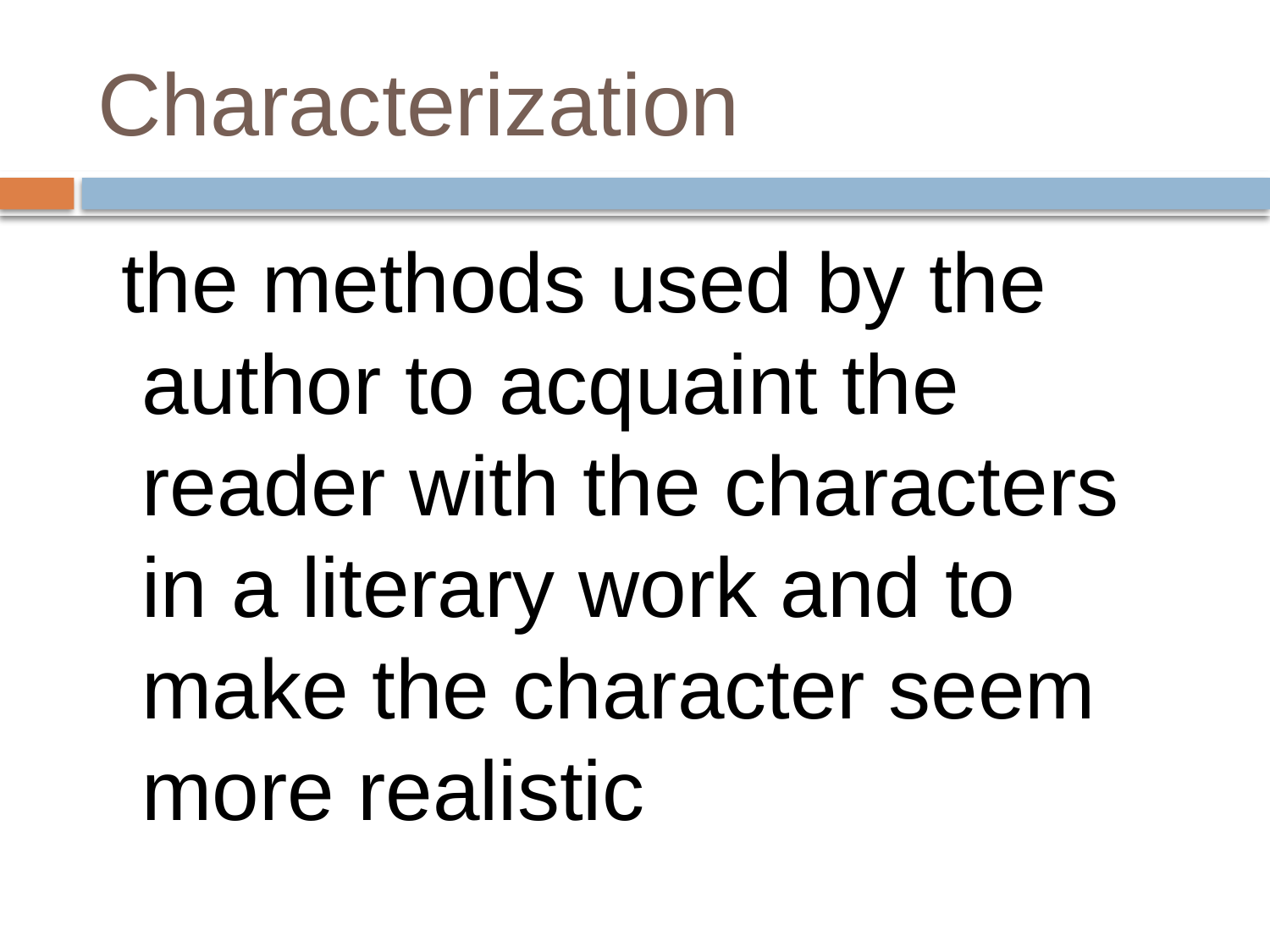

# Characterization
 the methods used by the author to acquaint the reader with the characters in a literary work and to make the character seem more realistic